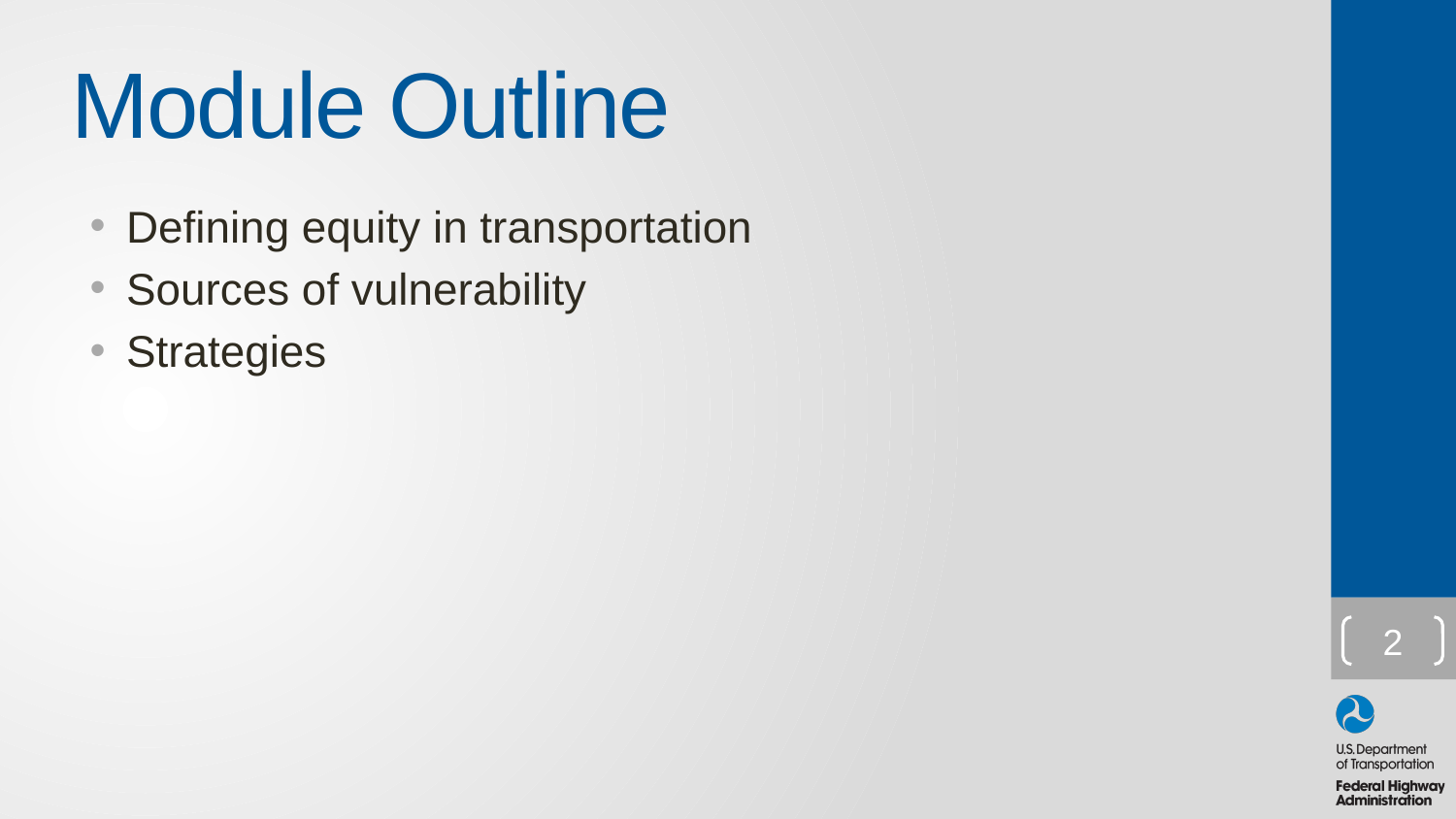

# Module Outline
Defining equity in transportation
Sources of vulnerability
Strategies
2